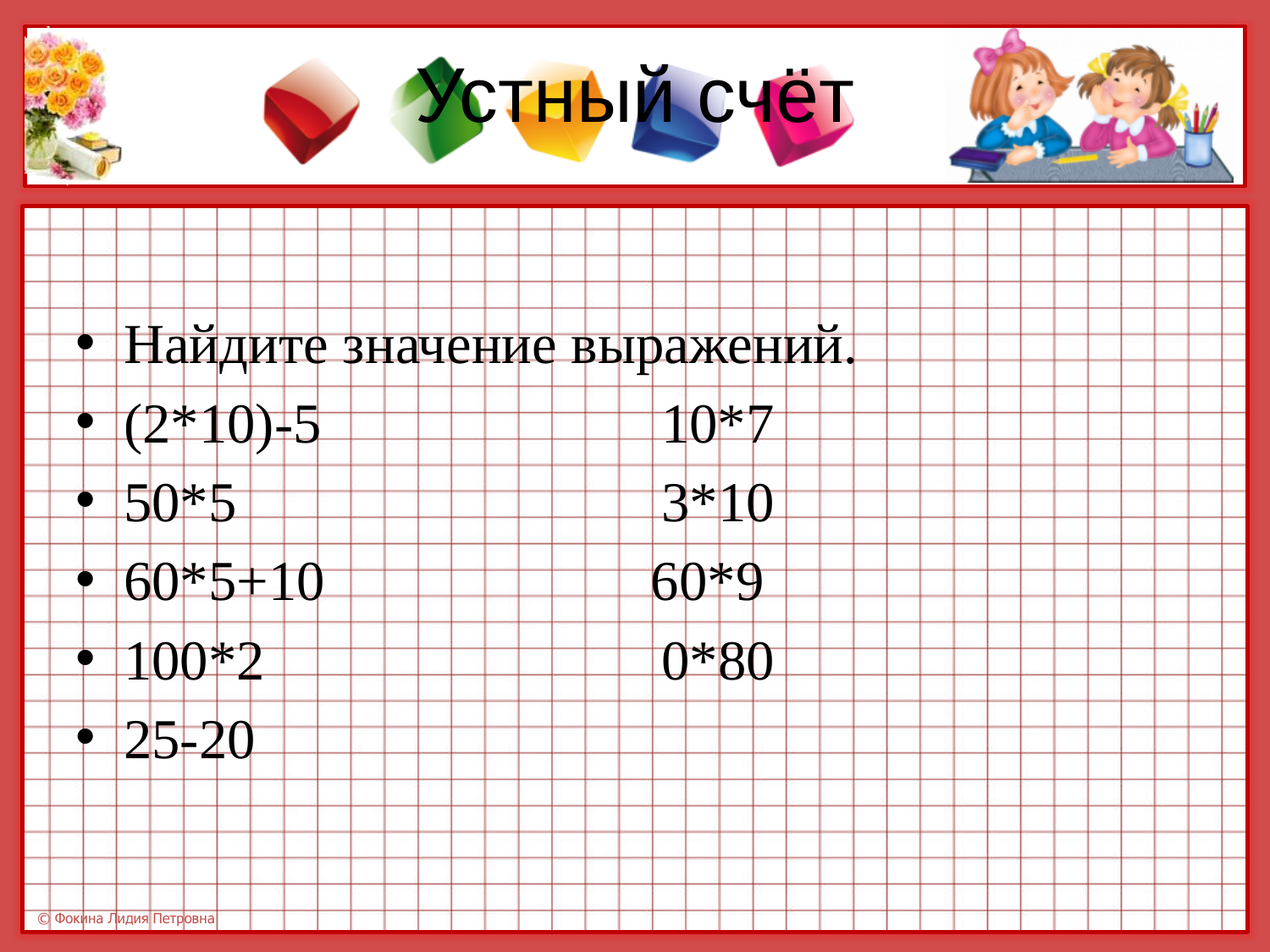

# Устный счёт

Найдите значение выражений.
(2*10)-5                        10*7
50*5                              3*10
60*5+10                       60*9
100*2                            0*80
25-20